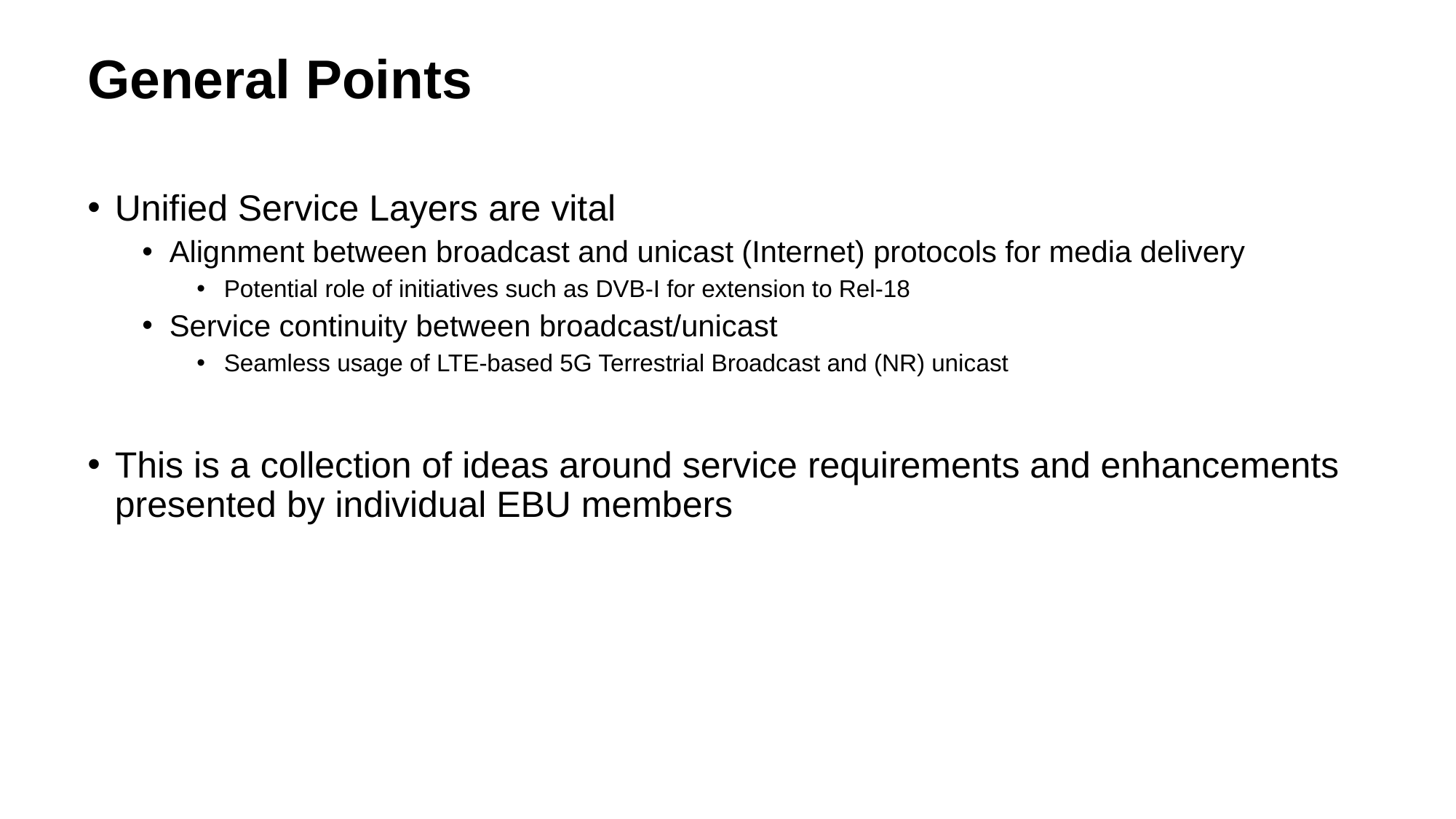

General Points
Unified Service Layers are vital
Alignment between broadcast and unicast (Internet) protocols for media delivery
Potential role of initiatives such as DVB-I for extension to Rel-18
Service continuity between broadcast/unicast
Seamless usage of LTE-based 5G Terrestrial Broadcast and (NR) unicast

This is a collection of ideas around service requirements and enhancements presented by individual EBU members